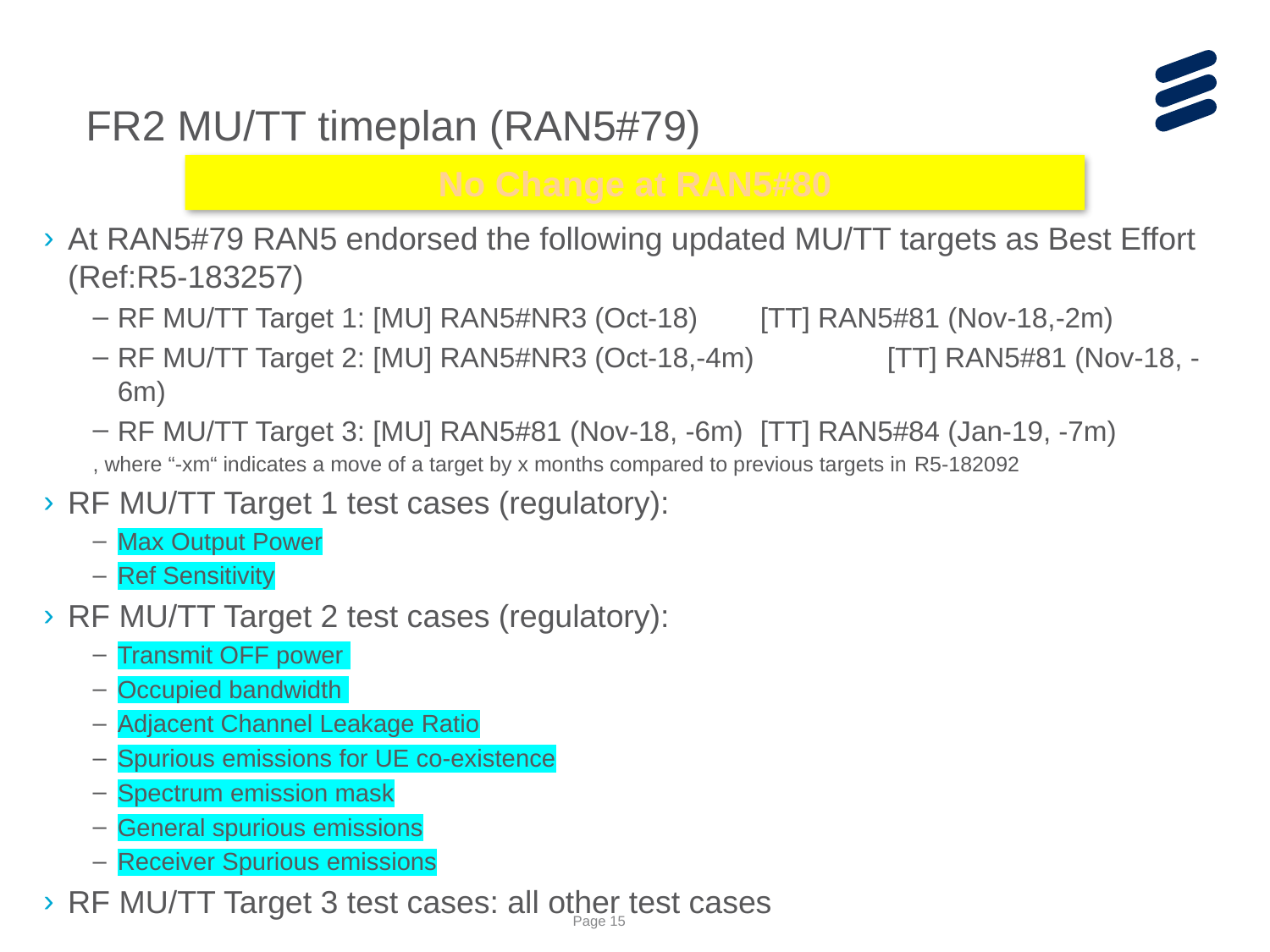

FR2 MU/TT timeplan (RAN5#79)
No Change at RAN5#80
At RAN5#79 RAN5 endorsed the following updated MU/TT targets as Best Effort (Ref:R5-183257)
RF MU/TT Target 1: [MU] RAN5#NR3 (Oct-18)	 [TT] RAN5#81 (Nov-18,-2m)
RF MU/TT Target 2: [MU] RAN5#NR3 (Oct-18,-4m)	 [TT] RAN5#81 (Nov-18, -6m)
RF MU/TT Target 3: [MU] RAN5#81 (Nov-18, -6m)	 [TT] RAN5#84 (Jan-19, -7m)
, where “-xm“ indicates a move of a target by x months compared to previous targets in R5-182092
RF MU/TT Target 1 test cases (regulatory):
Max Output Power
Ref Sensitivity
RF MU/TT Target 2 test cases (regulatory):
Transmit OFF power
Occupied bandwidth
Adjacent Channel Leakage Ratio
Spurious emissions for UE co-existence
Spectrum emission mask
General spurious emissions
Receiver Spurious emissions
RF MU/TT Target 3 test cases: all other test cases